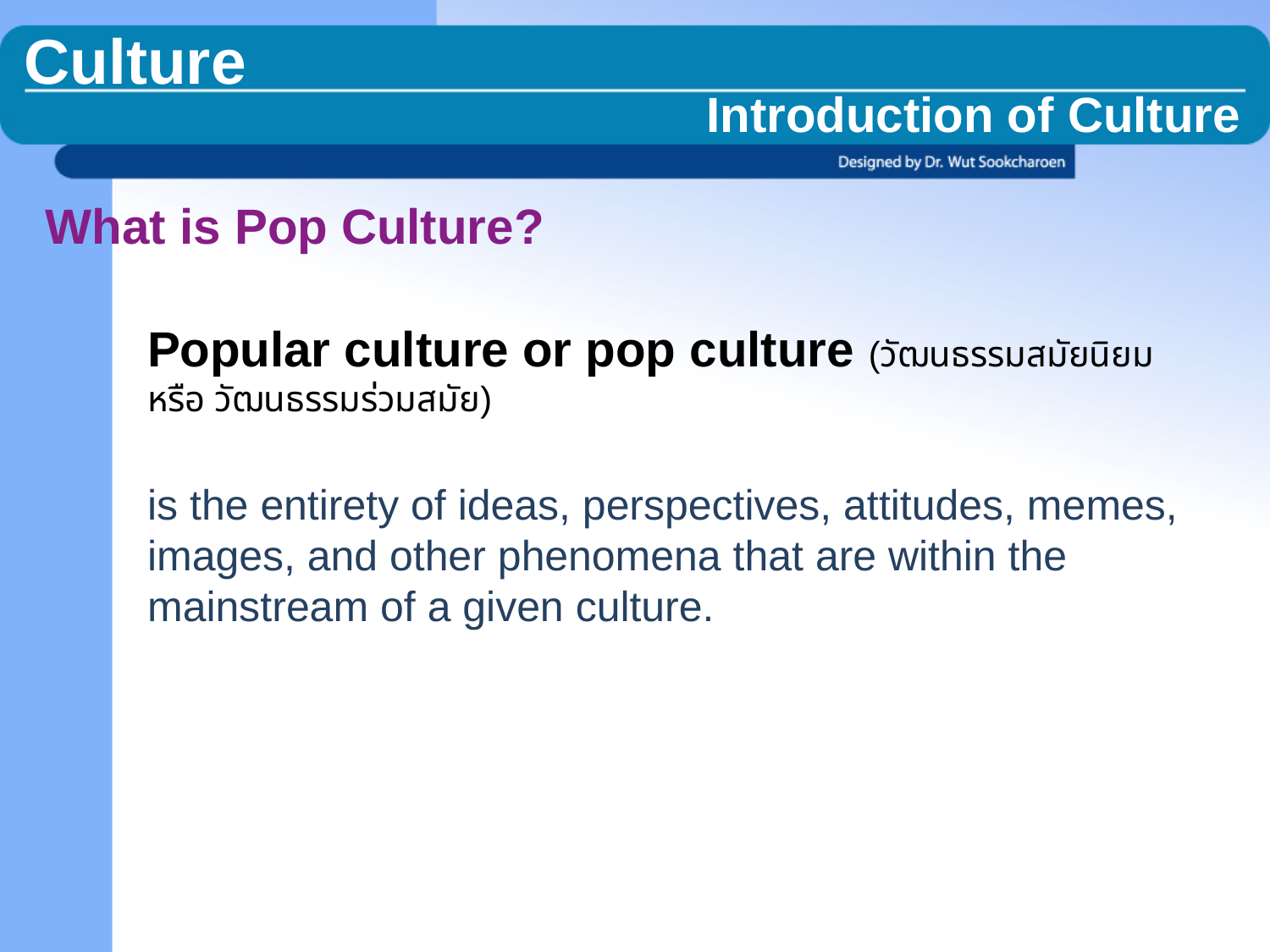

Culture
Introduction of Culture
What is Pop Culture?
Popular culture or pop culture (วัฒนธรรมสมัยนิยม หรือ วัฒนธรรมร่วมสมัย)

is the entirety of ideas, perspectives, attitudes, memes, images, and other phenomena that are within the mainstream of a given culture.